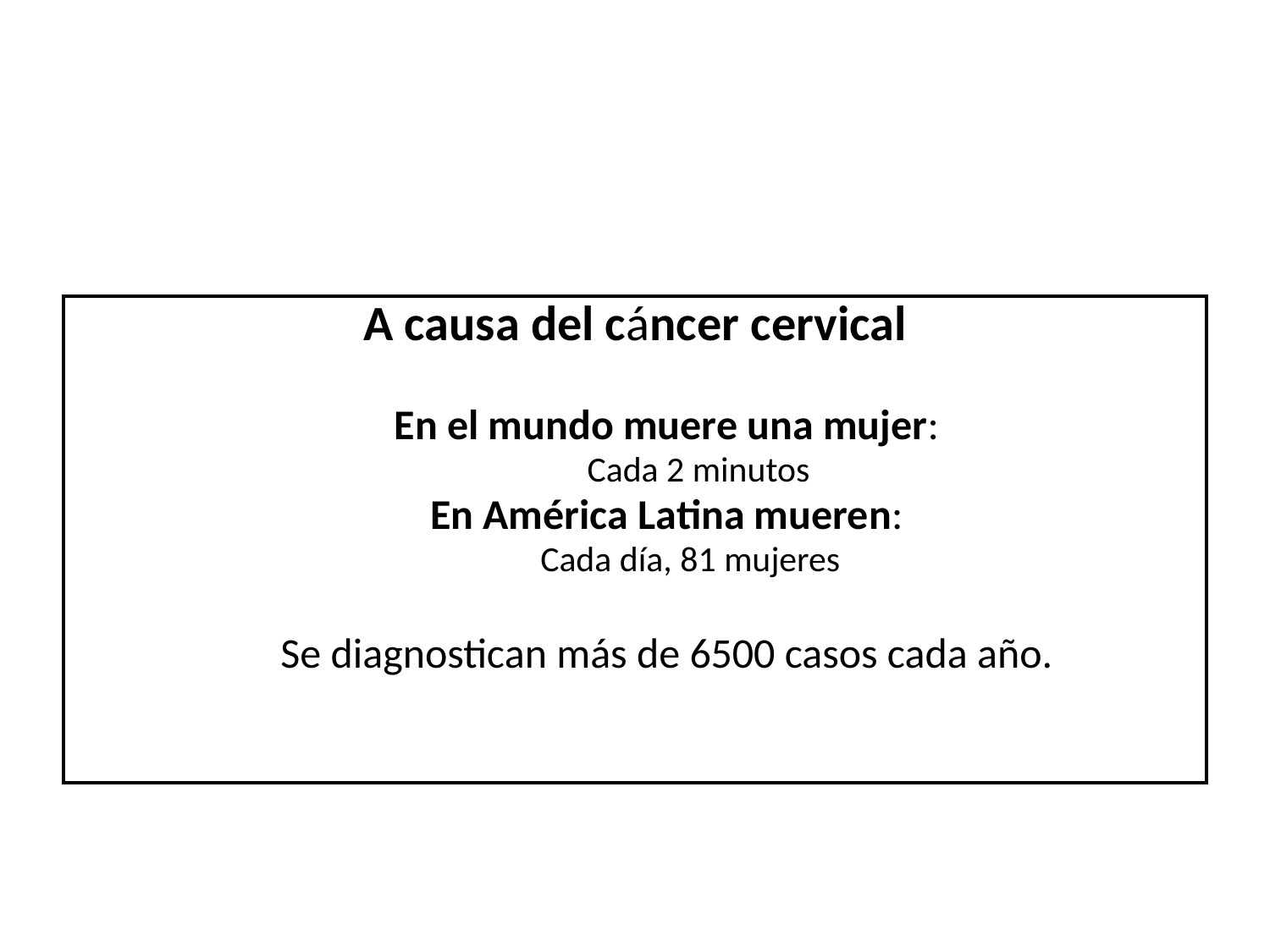

A causa del cáncer cervical

En el mundo muere una mujer:
Cada 2 minutos
En América Latina mueren:
Cada día, 81 mujeres

Se diagnostican más de 6500 casos cada año.